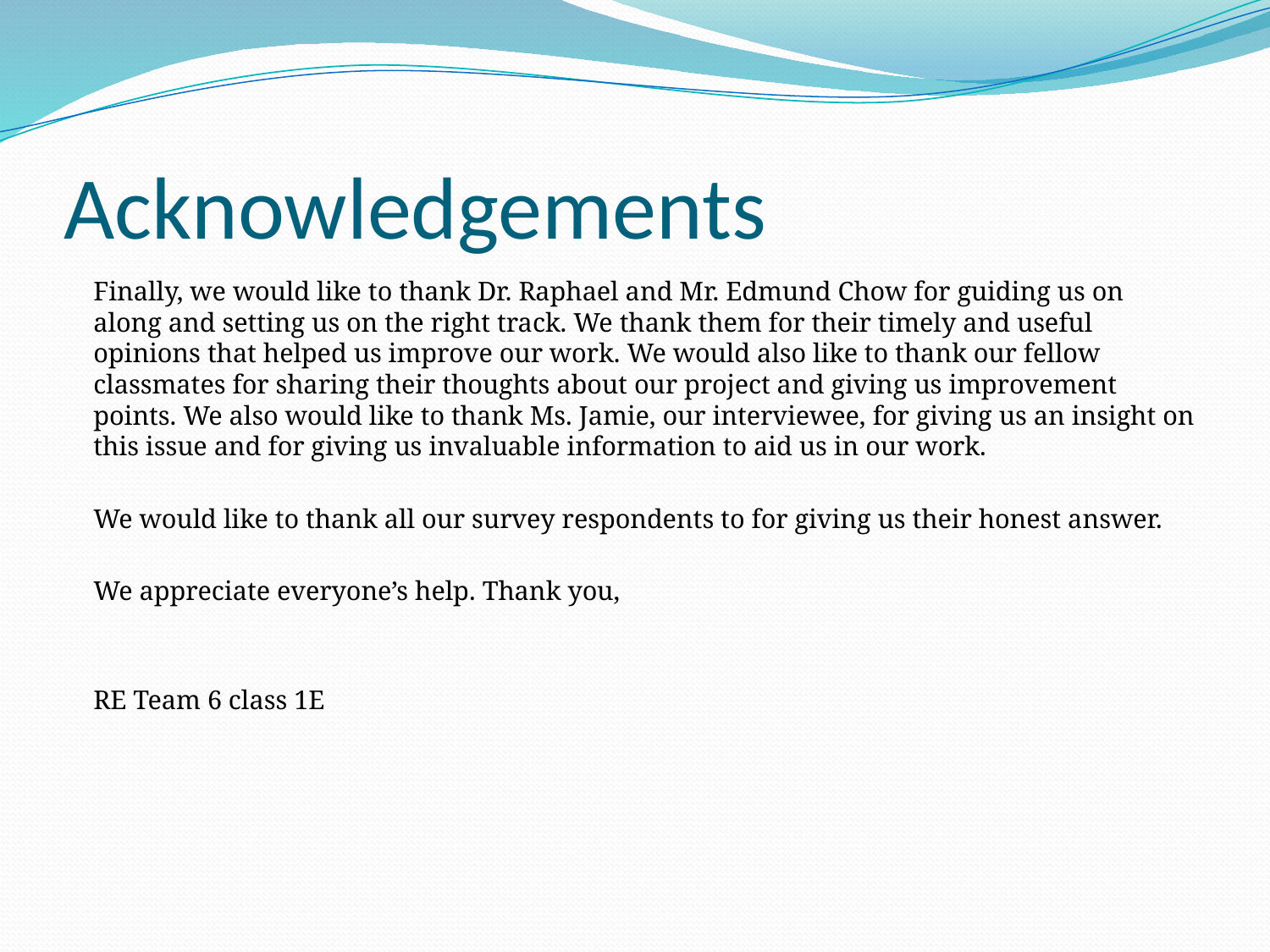

# Acknowledgements
	Finally, we would like to thank Dr. Raphael and Mr. Edmund Chow for guiding us on along and setting us on the right track. We thank them for their timely and useful opinions that helped us improve our work. We would also like to thank our fellow classmates for sharing their thoughts about our project and giving us improvement points. We also would like to thank Ms. Jamie, our interviewee, for giving us an insight on this issue and for giving us invaluable information to aid us in our work.

	We would like to thank all our survey respondents to for giving us their honest answer.

	We appreciate everyone’s help. Thank you,

RE Team 6 class 1E